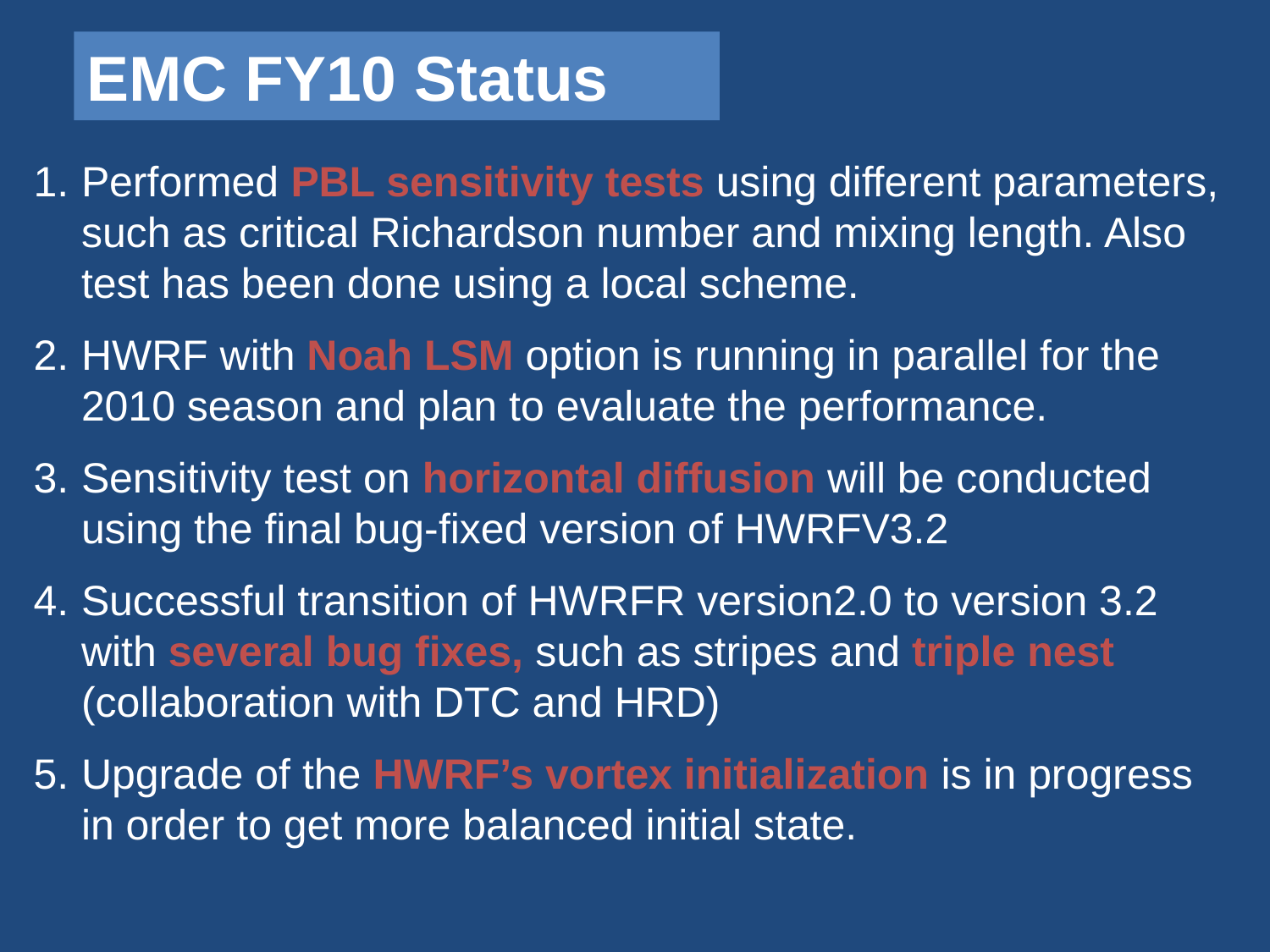

EMC FY10 Status
Performed PBL sensitivity tests using different parameters, such as critical Richardson number and mixing length. Also test has been done using a local scheme.
HWRF with Noah LSM option is running in parallel for the 2010 season and plan to evaluate the performance.
Sensitivity test on horizontal diffusion will be conducted using the final bug-fixed version of HWRFV3.2
Successful transition of HWRFR version2.0 to version 3.2  with several bug fixes, such as stripes and triple nest (collaboration with DTC and HRD)
Upgrade of the HWRF’s vortex initialization is in progress in order to get more balanced initial state.